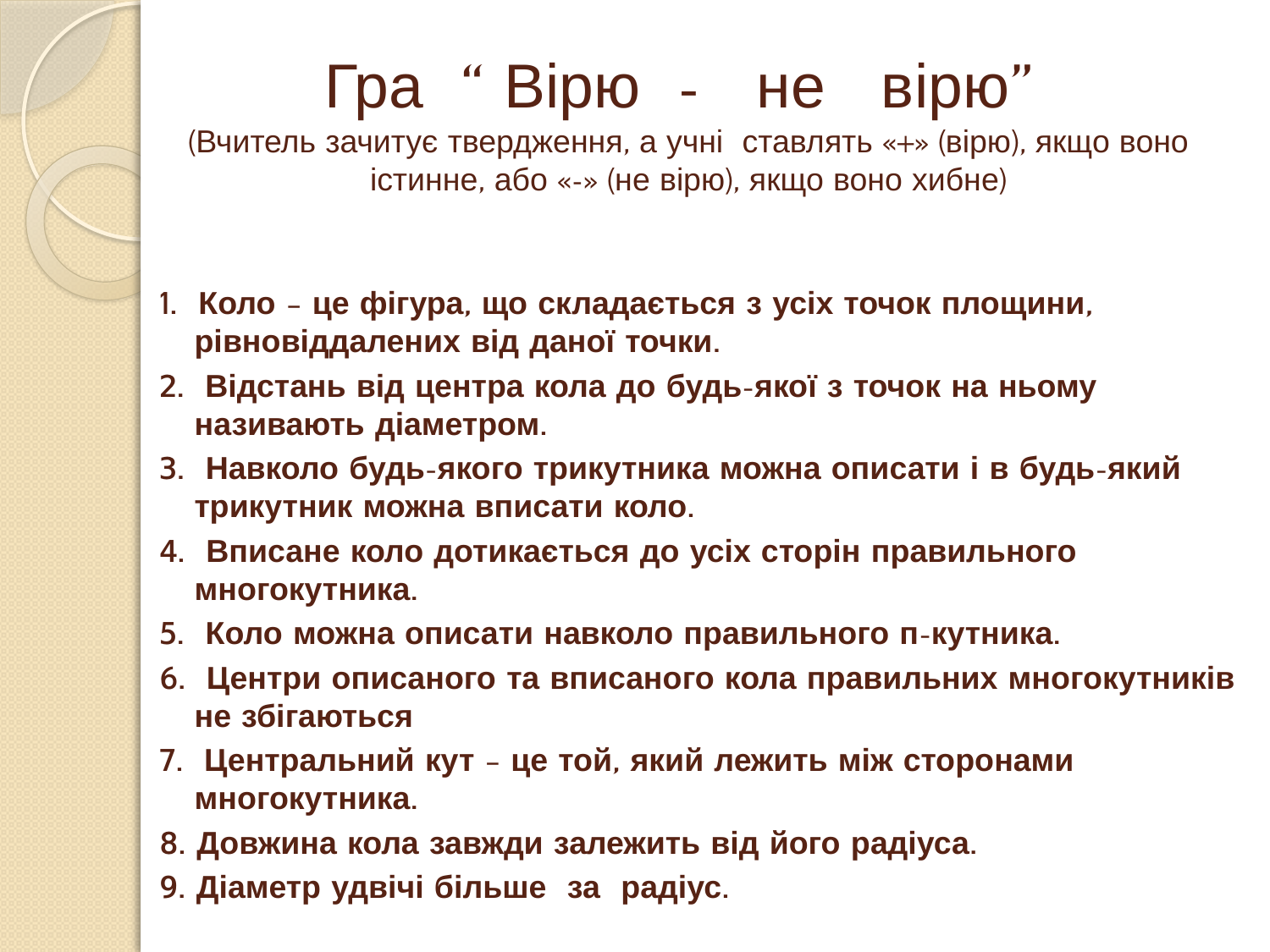

# Гра  “ Вірю  -   не   вірю” (Вчитель зачитує твердження, а учні  ставлять «+» (вірю), якщо воно істинне, або «-» (не вірю), якщо воно хибне)

1.  Коло – це фігура, що складається з усіх точок площини, рівновіддалених від даної точки.
2.  Відстань від центра кола до будь-якої з точок на ньому називають діаметром.
3.  Навколо будь-якого трикутника можна описати і в будь-який трикутник можна вписати коло.
4.  Вписане коло дотикається до усіх сторін правильного многокутника.
5.  Коло можна описати навколо правильного п-кутника.
6.  Центри описаного та вписаного кола правильних многокутників  не збігаються
7.  Центральний кут – це той, який лежить між сторонами многокутника.
8. Довжина кола завжди залежить від його радіуса.
9. Діаметр удвічі більше  за  радіус.